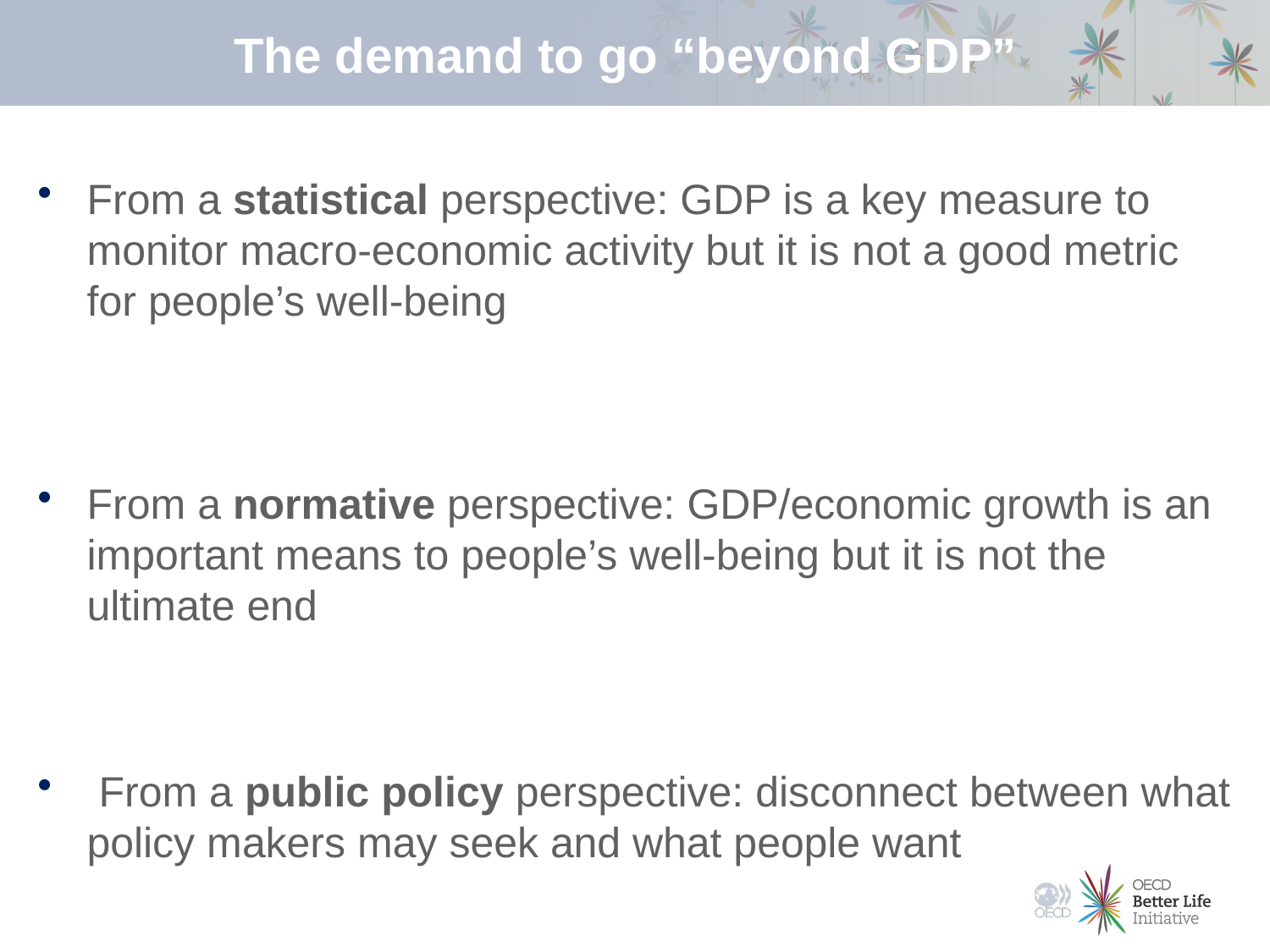

The demand to go “beyond GDP”

#
From a statistical perspective: GDP is a key measure to monitor macro-economic activity but it is not a good metric for people’s well-being

From a normative perspective: GDP/economic growth is an important means to people’s well-being but it is not the ultimate end

 From a public policy perspective: disconnect between what policy makers may seek and what people want